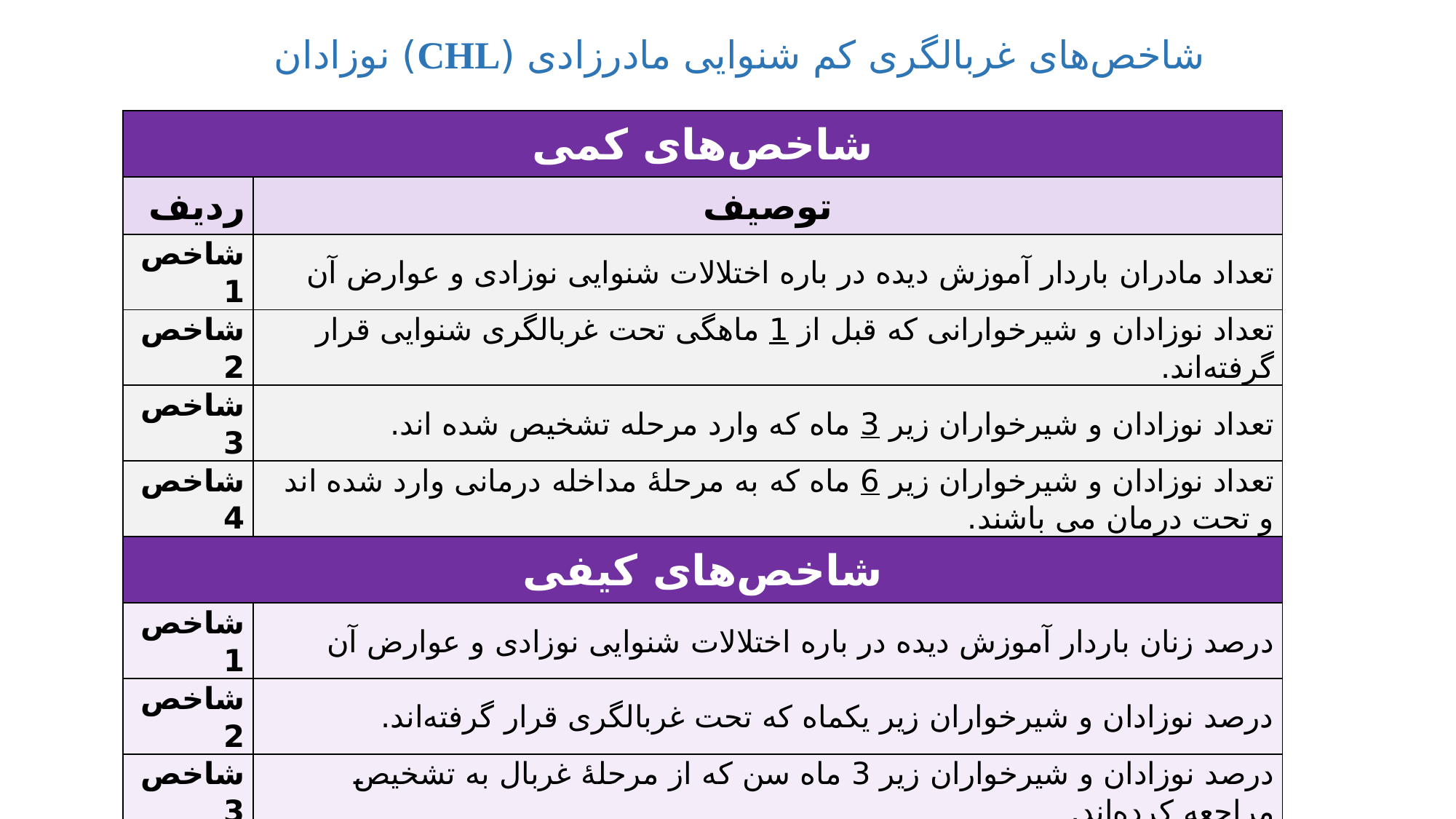

# شاخص‌های غربالگری کم شنوایی مادرزادی (CHL) نوزادان
| شاخص‌های کمی |  |
| --- | --- |
| ردیف | توصیف |
| شاخص 1 | تعداد مادران باردار آموزش ديده در باره اختلالات شنوایی نوزادی و عوارض آن |
| شاخص 2 | تعداد نوزادان و شیرخوارانی که قبل از 1 ماهگی تحت غربالگری شنوایی قرار گرفته‌اند. |
| شاخص 3 | تعداد نوزادان و شیرخواران زیر 3 ماه که وارد مرحله تشخیص شده اند. |
| شاخص 4 | تعداد نوزادان و شیرخواران زیر 6 ماه که به مرحلۀ مداخله درمانی وارد شده اند و تحت درمان می باشند. |
| شاخص‌های کیفی |  |
| شاخص 1 | درصد زنان باردار آموزش ديده در باره اختلالات شنوایی نوزادی و عوارض آن |
| شاخص 2 | درصد نوزادان و شیرخواران زیر یکماه که تحت غربالگری قرار گرفته‌اند. |
| شاخص 3 | درصد نوزادان و شیرخواران زیر 3 ماه سن که از مرحلۀ غربال به تشخیص مراجعه کرده‌اند. |
| شاخص 4 | درصد نوزادان و شیرخواران زیر 6 ماه که به مرحلۀ مداخله درمانی وارد شده اند و تحت درمان می باشند. |